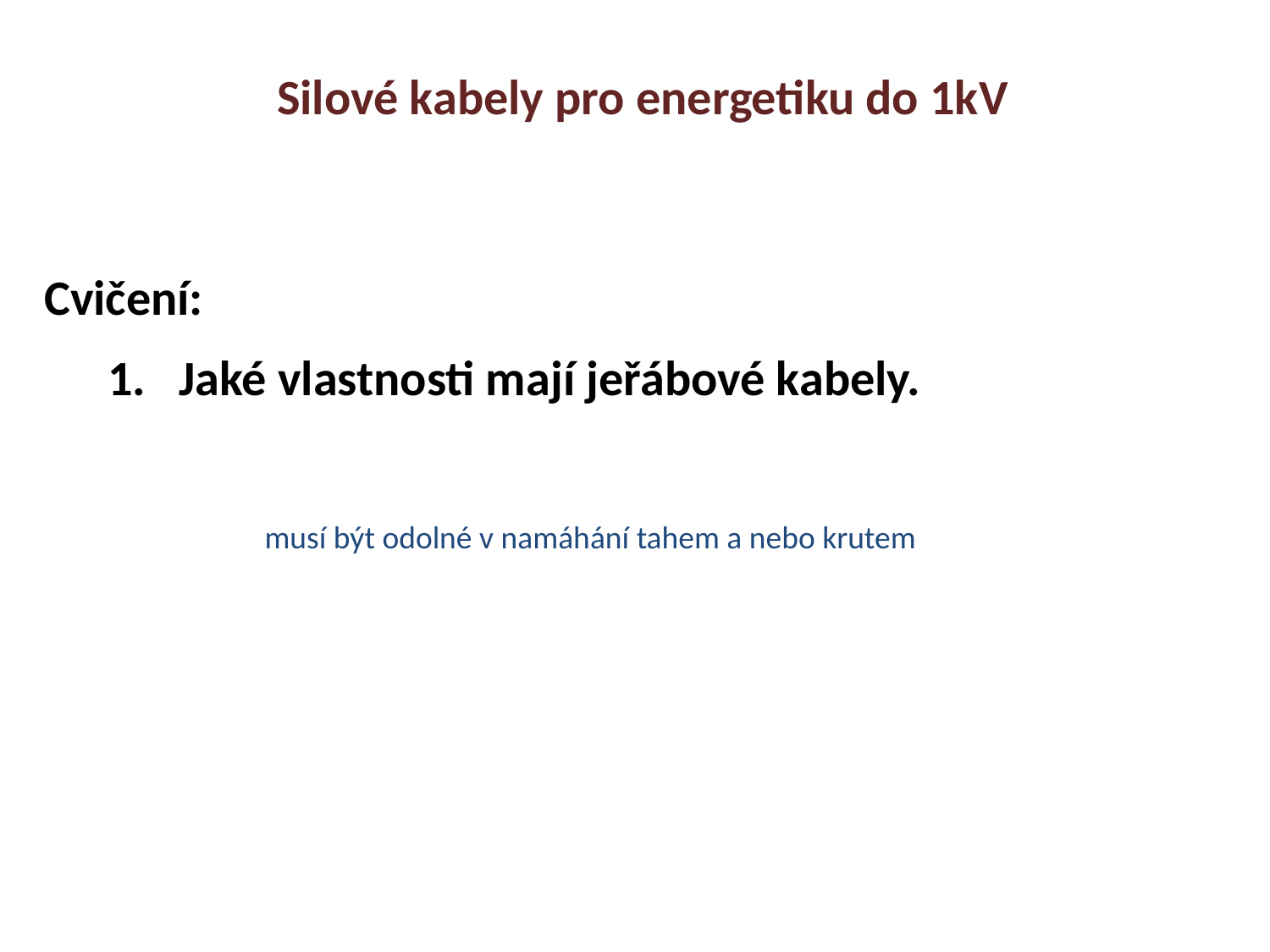

Silové kabely pro energetiku do 1kV
Cvičení:
Jaké vlastnosti mají jeřábové kabely.

 musí být odolné v namáhání tahem a nebo krutem